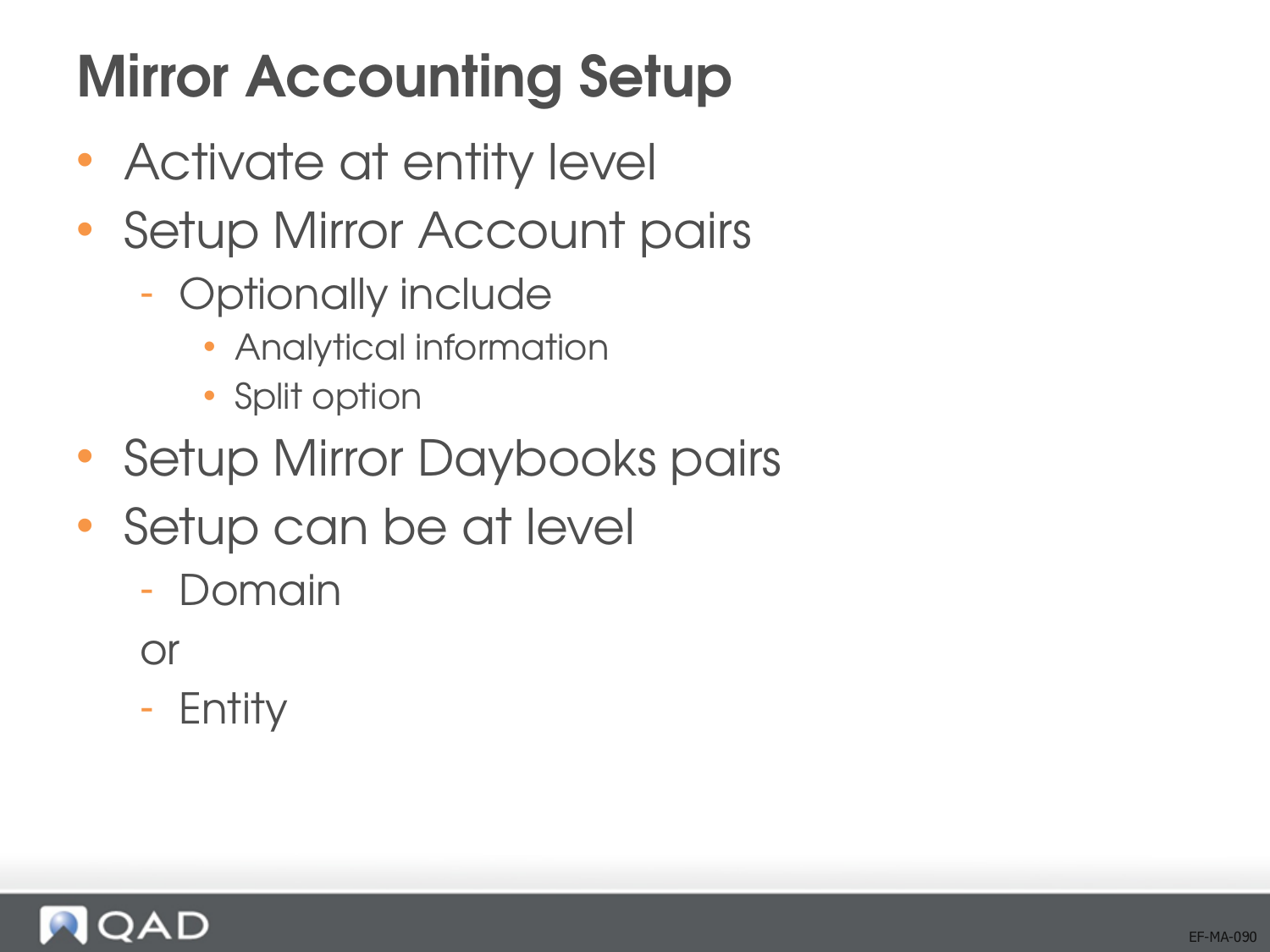

# Mirror Accounting Setup
Activate at entity level
Setup Mirror Account pairs
Optionally include
Analytical information
Split option
Setup Mirror Daybooks pairs
Setup can be at level
Domain
or
Entity

EF-MA-090